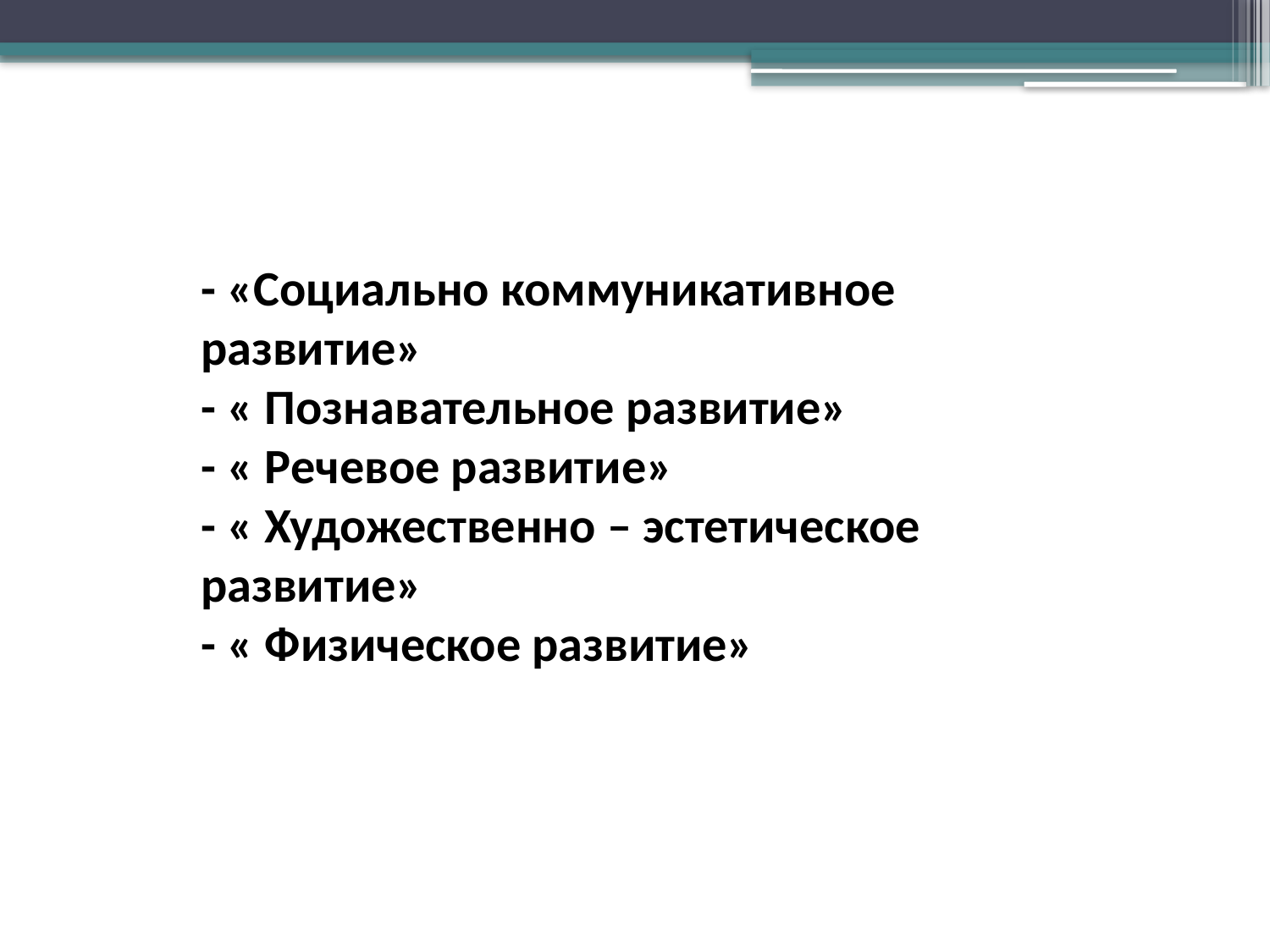

- «Социально коммуникативное развитие»
- « Познавательное развитие»
- « Речевое развитие»
- « Художественно – эстетическое развитие»
- « Физическое развитие»